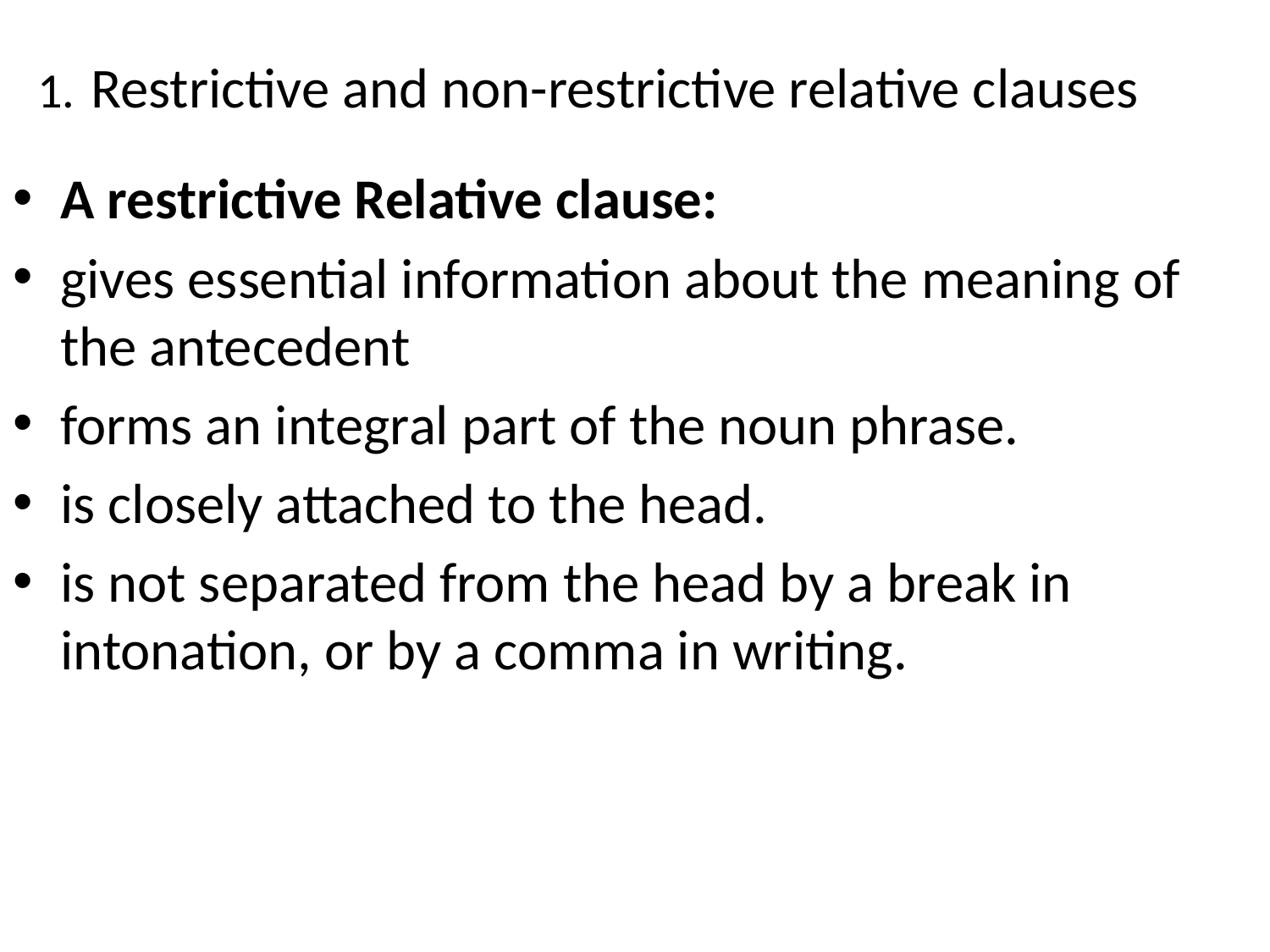

# 1. Restrictive and non-restrictive relative clauses
A restrictive Relative clause:
gives essential information about the meaning of the antecedent
forms an integral part of the noun phrase.
is closely attached to the head.
is not separated from the head by a break in intonation, or by a comma in writing.